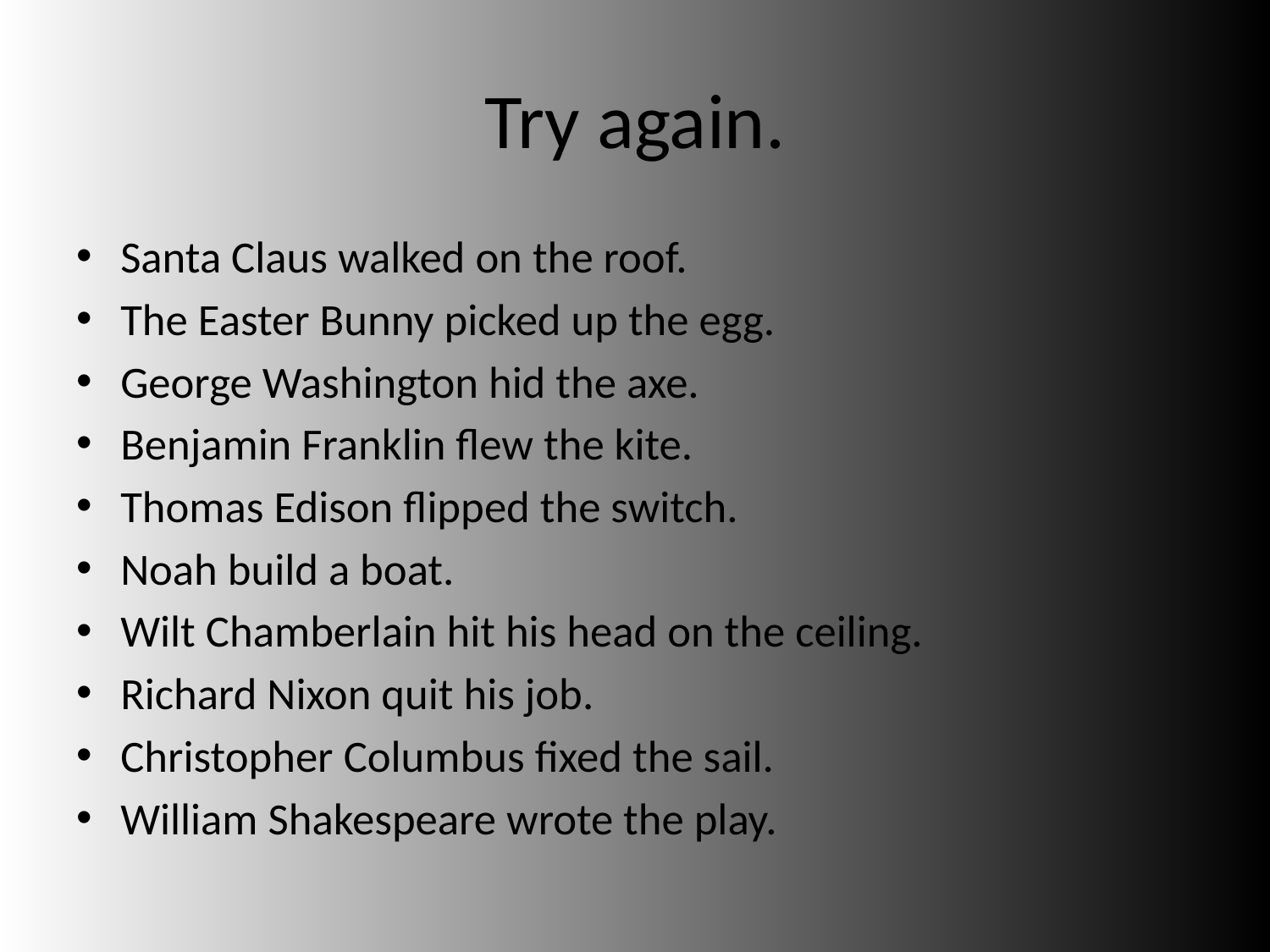

# Try again.
Santa Claus walked on the roof.
The Easter Bunny picked up the egg.
George Washington hid the axe.
Benjamin Franklin flew the kite.
Thomas Edison flipped the switch.
Noah build a boat.
Wilt Chamberlain hit his head on the ceiling.
Richard Nixon quit his job.
Christopher Columbus fixed the sail.
William Shakespeare wrote the play.